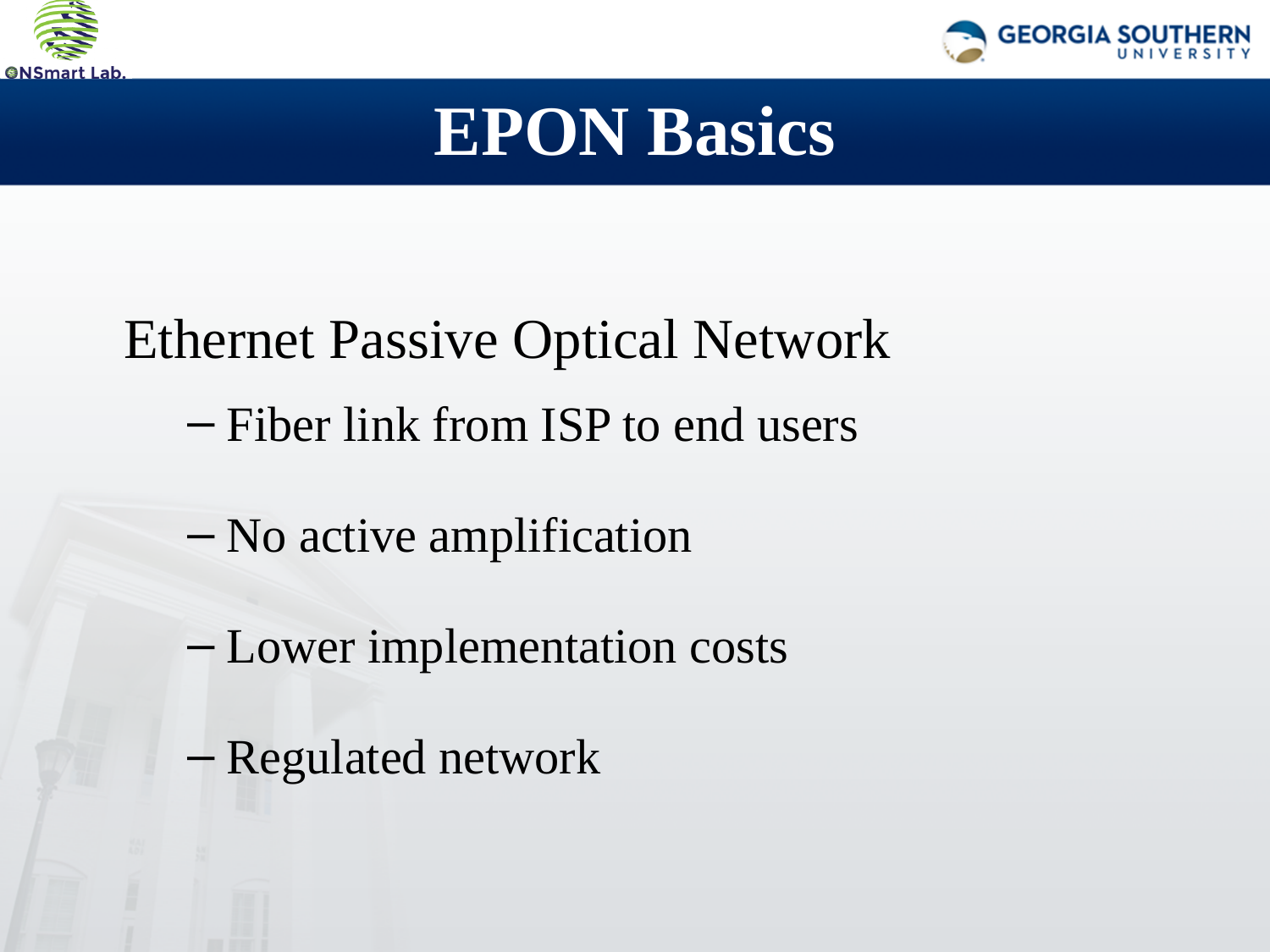

# EPON Basics
Ethernet Passive Optical Network

Fiber link from ISP to end users

No active amplification

Lower implementation costs

Regulated network